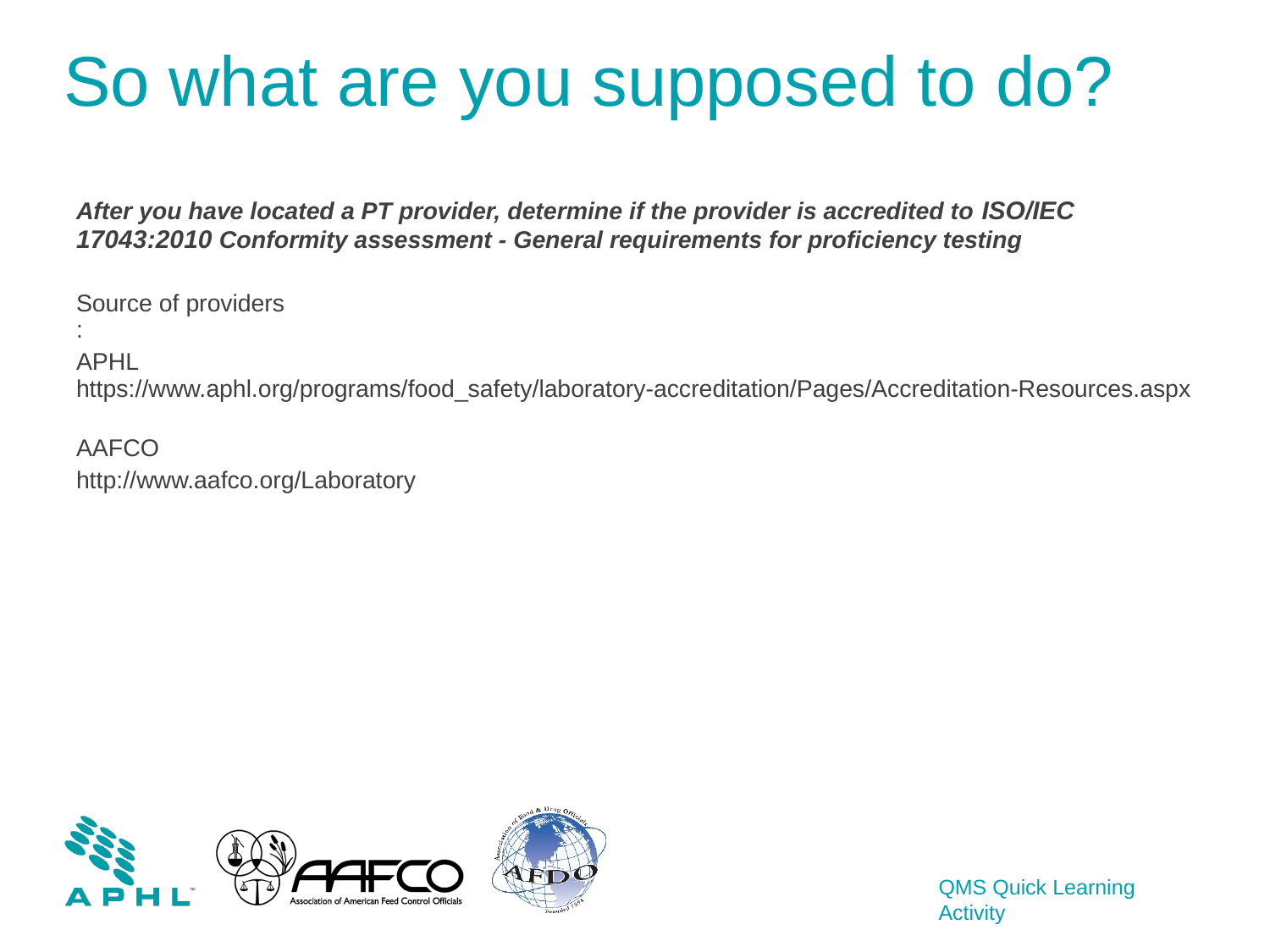

# So what are you supposed to do?
After you have located a PT provider, determine if the provider is accredited to ISO/IEC 17043:2010 Conformity assessment - General requirements for proficiency testing

Source of providers
:
APHL
https://www.aphl.org/programs/food_safety/laboratory-accreditation/Pages/Accreditation-Resources.aspx

AAFCO
http://www.aafco.org/Laboratory